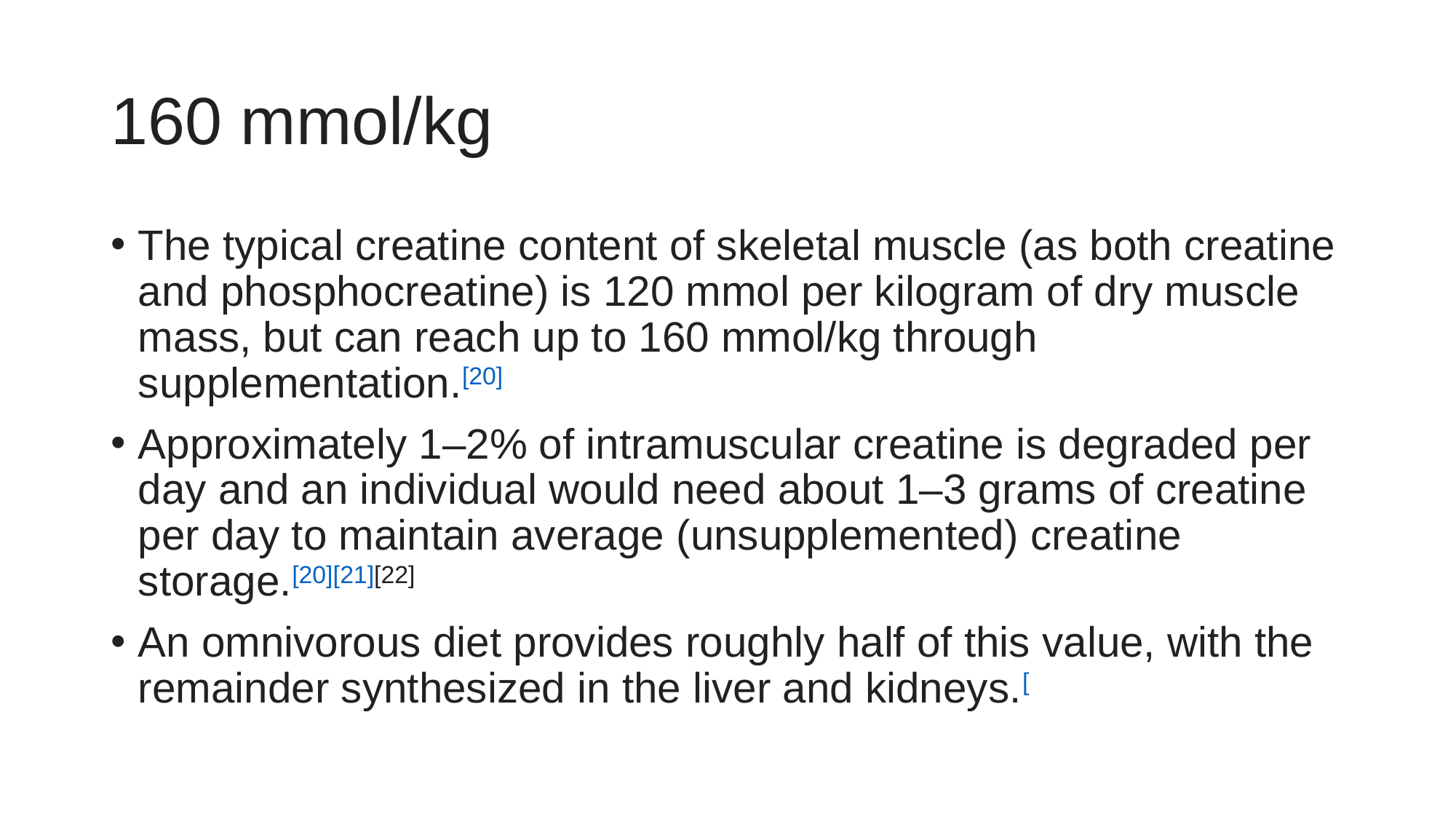

# 160 mmol/kg
The typical creatine content of skeletal muscle (as both creatine and phosphocreatine) is 120 mmol per kilogram of dry muscle mass, but can reach up to 160 mmol/kg through supplementation.[20]
Approximately 1–2% of intramuscular creatine is degraded per day and an individual would need about 1–3 grams of creatine per day to maintain average (unsupplemented) creatine storage.[20][21][22]
An omnivorous diet provides roughly half of this value, with the remainder synthesized in the liver and kidneys.[